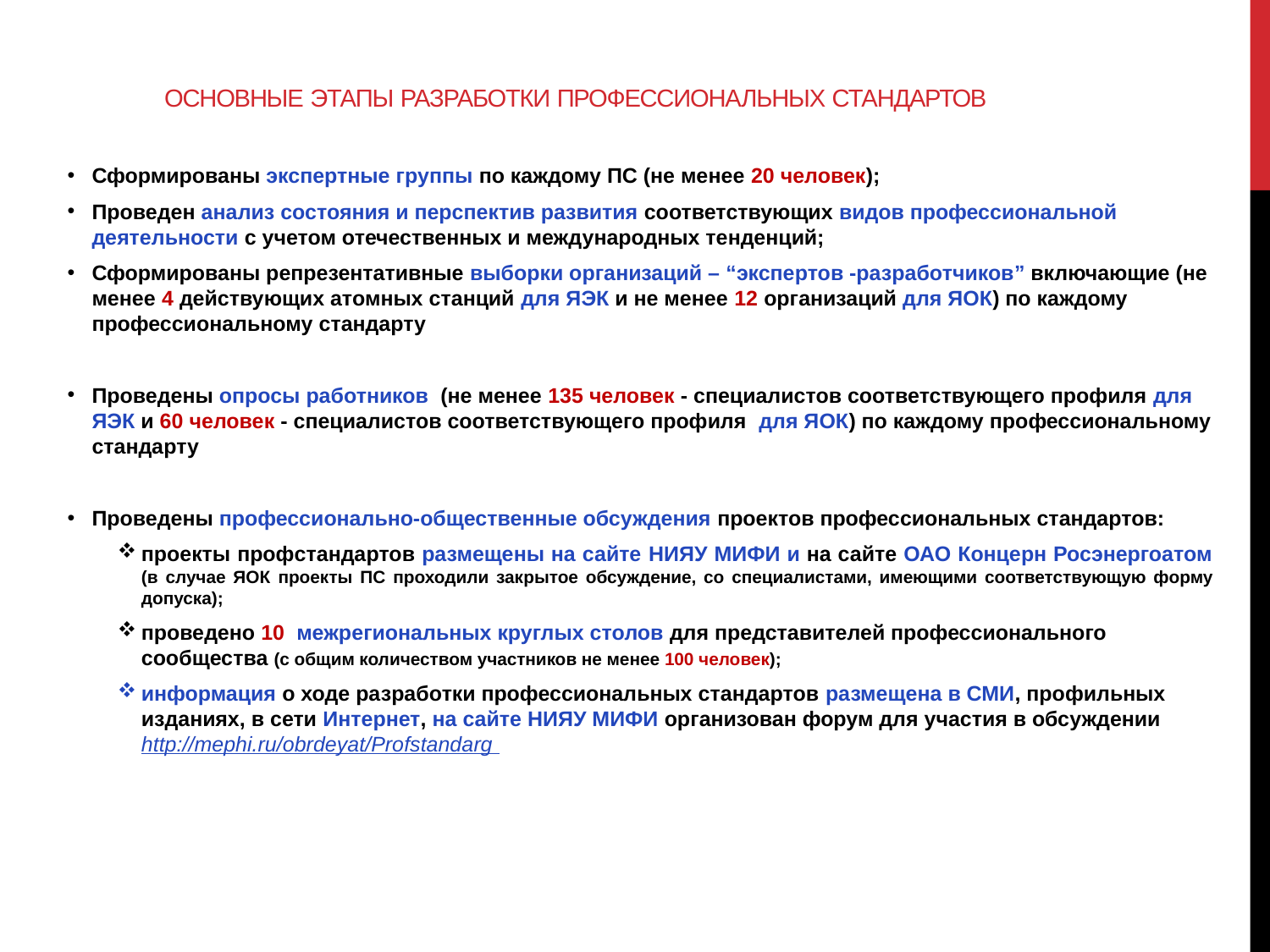

Основные Этапы разработки Профессиональных стандартов
Сформированы экспертные группы по каждому ПС (не менее 20 человек);
Проведен анализ состояния и перспектив развития соответствующих видов профессиональной деятельности с учетом отечественных и международных тенденций;
Сформированы репрезентативные выборки организаций – “экспертов -разработчиков” включающие (не менее 4 действующих атомных станций для ЯЭК и не менее 12 организаций для ЯОК) по каждому профессиональному стандарту

Проведены опросы работников  (не менее 135 человек - специалистов соответствующего профиля для ЯЭК и 60 человек - специалистов соответствующего профиля  для ЯОК) по каждому профессиональному стандарту

Проведены профессионально-общественные обсуждения проектов профессиональных стандартов:
проекты профстандартов размещены на сайте НИЯУ МИФИ и на сайте ОАО Концерн Росэнергоатом (в случае ЯОК проекты ПС проходили закрытое обсуждение, со специалистами, имеющими соответствующую форму допуска);
проведено 10  межрегиональных круглых столов для представителей профессионального сообщества (с общим количеством участников не менее 100 человек);
информация о ходе разработки профессиональных стандартов размещена в СМИ, профильных изданиях, в сети Интернет, на сайте НИЯУ МИФИ организован форум для участия в обсуждении http://mephi.ru/obrdeyat/Profstandarg